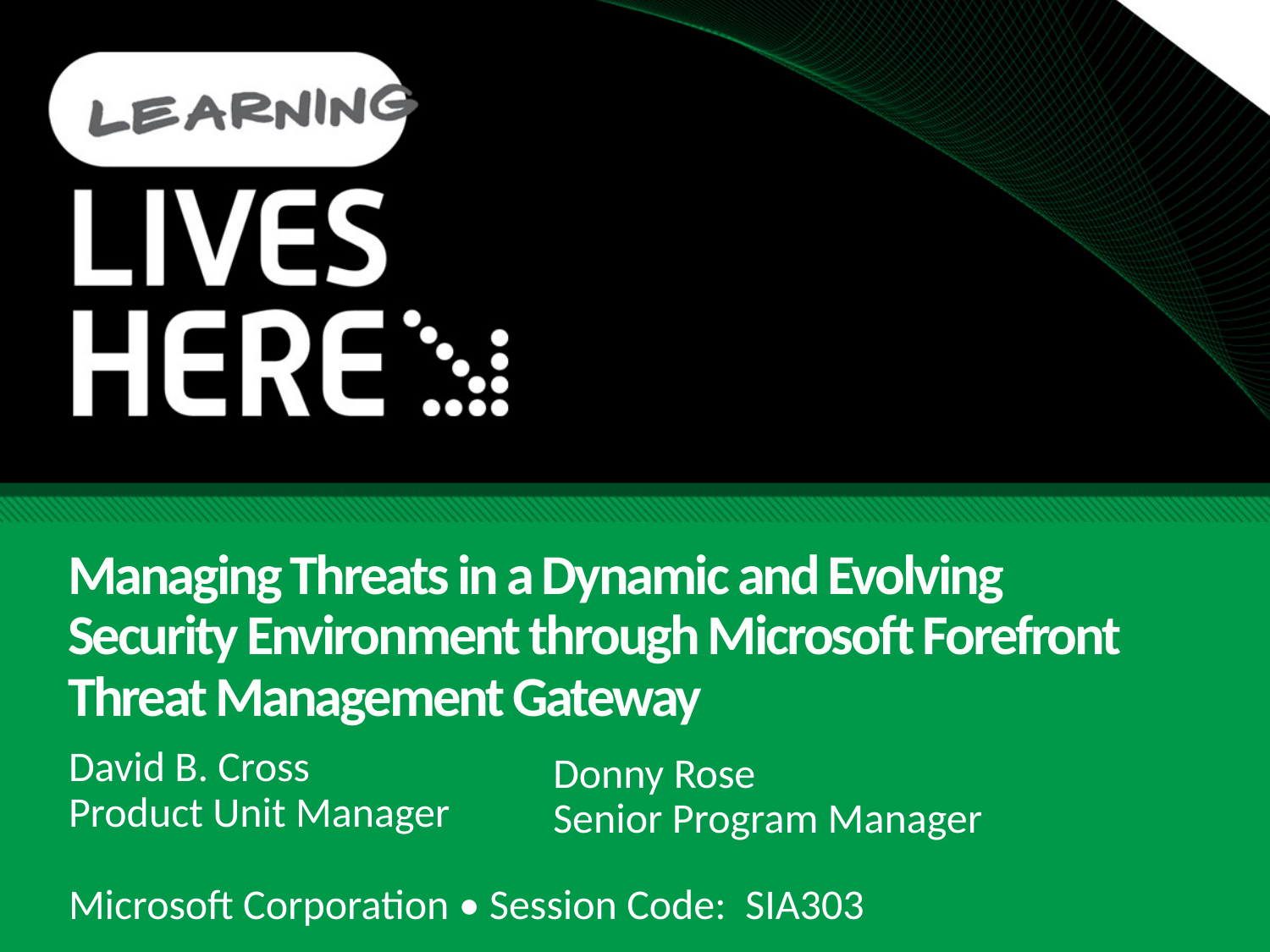

# Managing Threats in a Dynamic and Evolving Security Environment through Microsoft Forefront Threat Management Gateway
David B. Cross
Product Unit Manager

Microsoft Corporation • Session Code:  SIA303
Donny Rose
Senior Program Manager